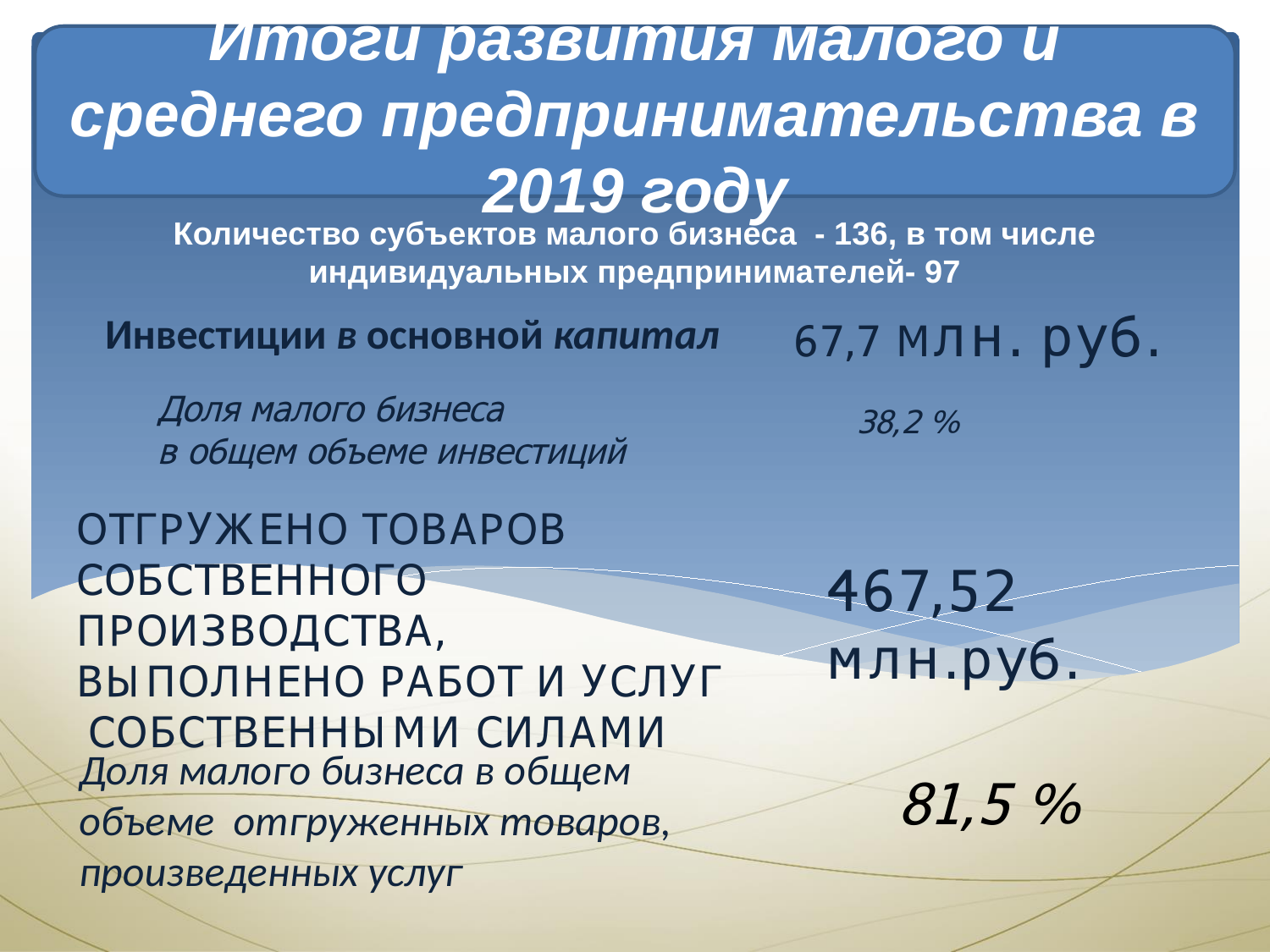

Итоги развития малого и среднего предпринимательства в 2019 году
Количество субъектов малого бизнеса  - 136, в том числе индивидуальных предпринимателей- 97
 67,7 млн. руб.
# Инвестиции в основной капитал
Доля малого бизнеса
в общем объеме инвестиций
38,2 %
ОТГРУЖЕНО ТОВАРОВ
СОБСТВЕННОГО ПРОИЗВОДСТВА,
ВЫПОЛНЕНО РАБОТ И УСЛУГ
 СОБСТВЕННЫМИ СИЛАМИ
467,52 млн.руб.
Доля малого бизнеса в общем
объеме  отгруженных товаров,
произведенных услуг
81,5 %